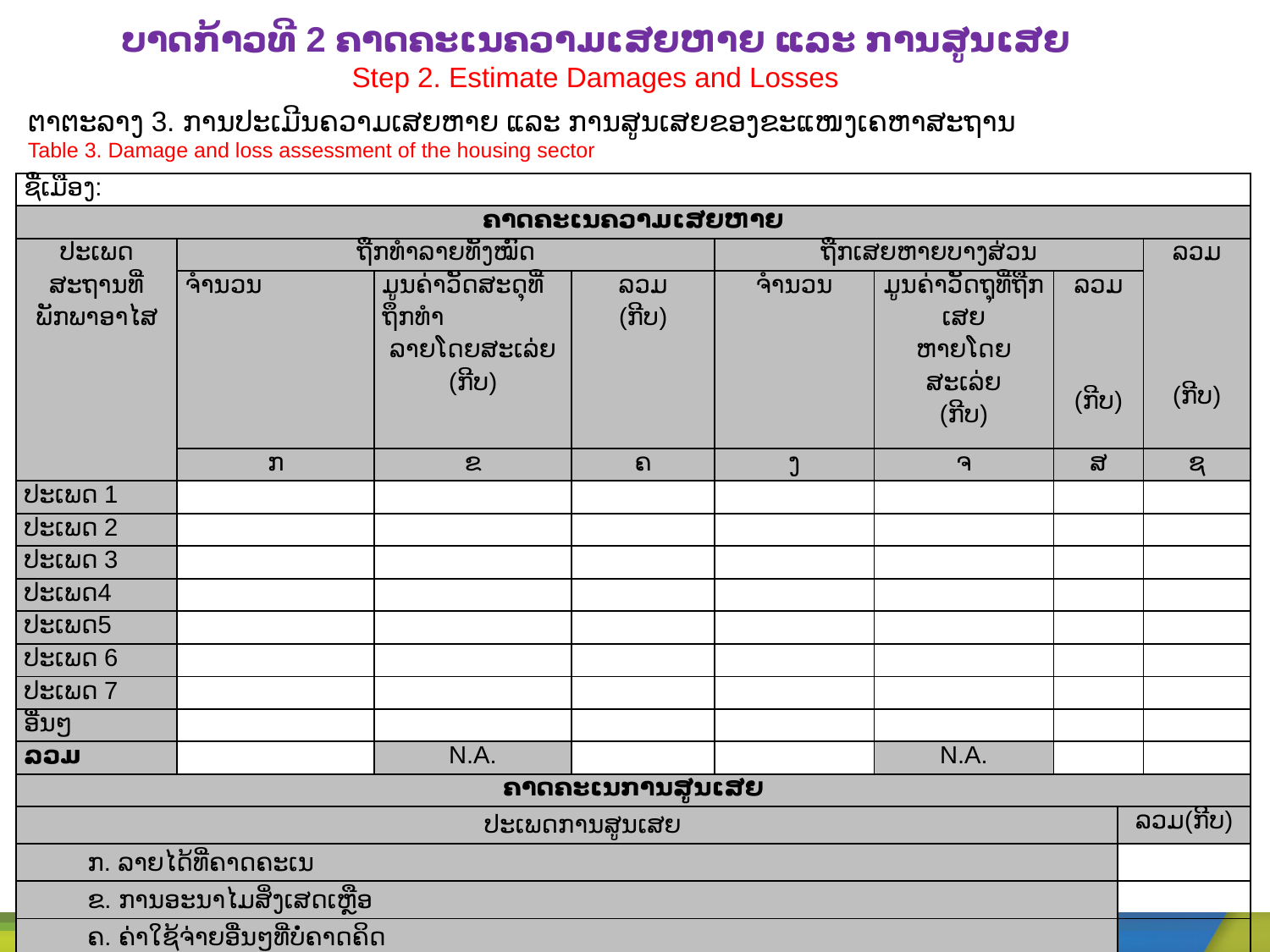

# ບາດກ້າວທີ 2 ຄາດຄະເນຄວາມເສຍຫາຍ ແລະ ການສູນເສຍ Step 2. Estimate Damages and Losses
ຕາຕະລາງ 3. ການປະເມີນຄວາມເສຍຫາຍ ແລະ ການສູນເສຍຂອງຂະແໜງເຄຫາສະຖານ
Table 3. Damage and loss assessment of the housing sector
| ຊື່ເມືອງ: |  |  |  |  |  |  |  |  |
| --- | --- | --- | --- | --- | --- | --- | --- | --- |
| ຄາດຄະເນຄວາມເສຍຫາຍ |  |  |  |  |  |  |  |  |
| ປະເພດສະຖານທີ່ ພັກພາອາໄສ | ຖືກທຳລາຍທັງໝົດ |  |  | ຖືກເສຍຫາຍບາງສ່ວນ |  |  |  | ລວມ         (ກີບ) |
|  | ຈຳນວນ | ມູນຄ່າວັດສະດຸທີ່ຖຶກທຳ ລາຍໂດຍສະເລ່ຍ (ກີບ) | ລວມ (ກີບ) | ຈຳນວນ | ມູນຄ່າວັດຖຸທີ່ຖືກເສຍ ຫາຍໂດຍສະເລ່ຍ (ກີບ) | ລວມ       (ກີບ) |  |  |
|  | ກ | ຂ | ຄ | ງ | ຈ | ສ |  | ຊ |
| ປະເພດ 1 |  |  |  |  |  |  |  |  |
| ປະເພດ 2 |  |  |  |  |  |  |  |  |
| ປະເພດ 3 |  |  |  |  |  |  |  |  |
| ປະເພດ4 |  |  |  |  |  |  |  |  |
| ປະເພດ5 |  |  |  |  |  |  |  |  |
| ປະເພດ 6 |  |  |  |  |  |  |  |  |
| ປະເພດ 7 |  |  |  |  |  |  |  |  |
| ອື່ນໆ |  |  |  |  |  |  |  |  |
| ລວມ |  | N.A. |  |  | N.A. |  |  |  |
| ຄາດຄະເນການສູນເສຍ |  |  |  |  |  |  |  |  |
| ປະເພດການສູນເສຍ |  |  |  |  |  |  | ລວມ(ກີບ) |  |
| ກ. ລາຍໄດ້ທີ່ຄາດຄະເນ |  |  |  |  |  |  |  |  |
| ຂ. ການອະນາໄມສິ່ງເສດເຫຼືອ |  |  |  |  |  |  |  |  |
| ຄ. ຄ່າໃຊ້ຈ່າຍອື່ນໆທີ່ບໍ່ຄາດຄິດ |  |  |  |  |  |  |  |  |
| ລວມ |  |  |  |  |  |  |  |  |